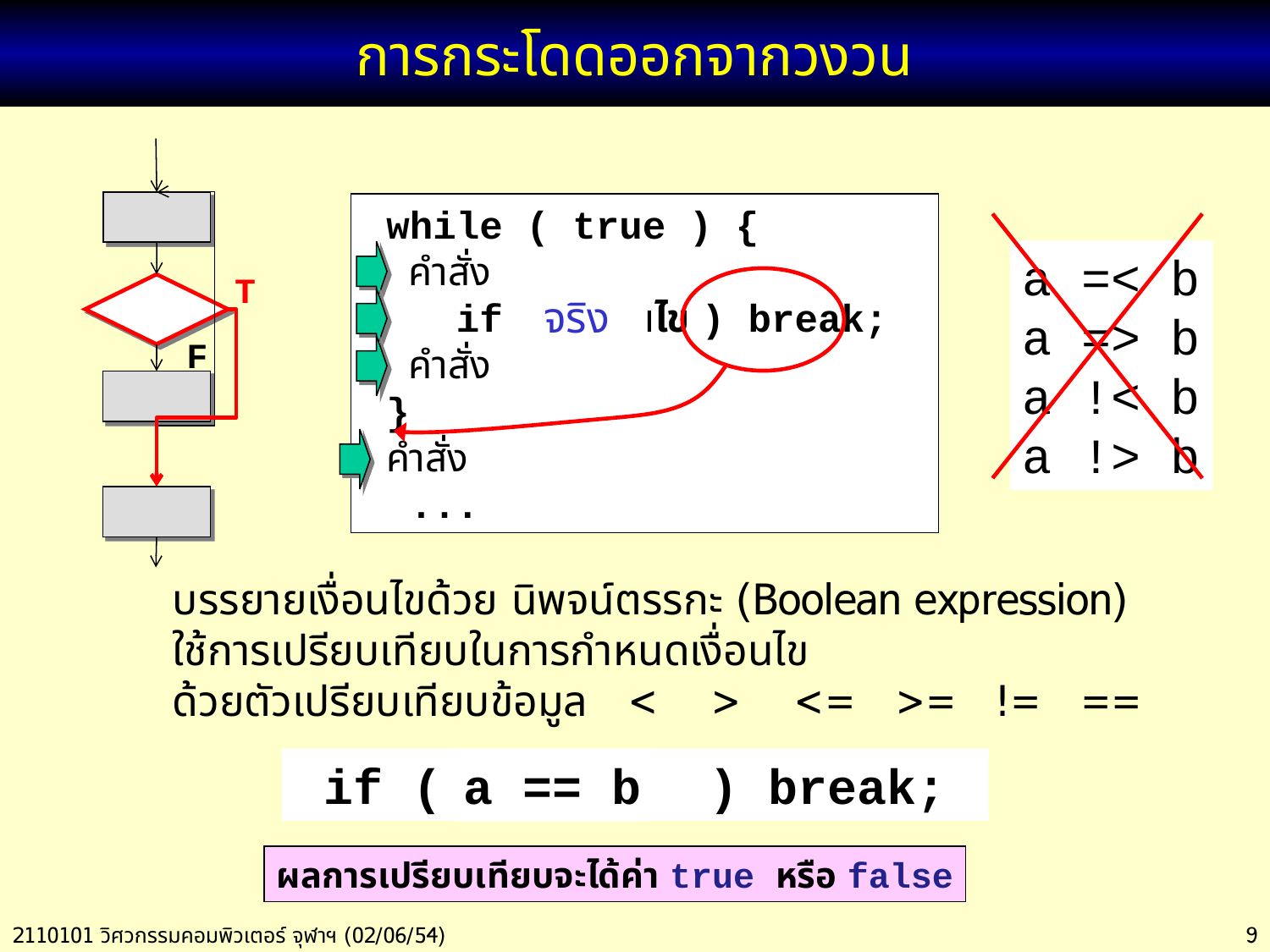

# การกระโดดออกจากวงวน

T

F

 while ( true ) {
    คำสั่ง
    if ( เงื่อนไข ) break;
    คำสั่ง
 }
  คำสั่ง
  ...

a =< b
a => b
a !< b
a !> b

เท็จ
จริง

บรรยายเงื่อนไขด้วย นิพจน์ตรรกะ (Boolean expression)
ใช้การเปรียบเทียบในการกำหนดเงื่อนไข
ด้วยตัวเปรียบเทียบข้อมูล   <    >    <=   >=   !=   ==
 if (         ) break;
a <= b
a >= b
a != b
a == b
a > b
a < b
ผลการเปรียบเทียบจะได้ค่า true หรือ false